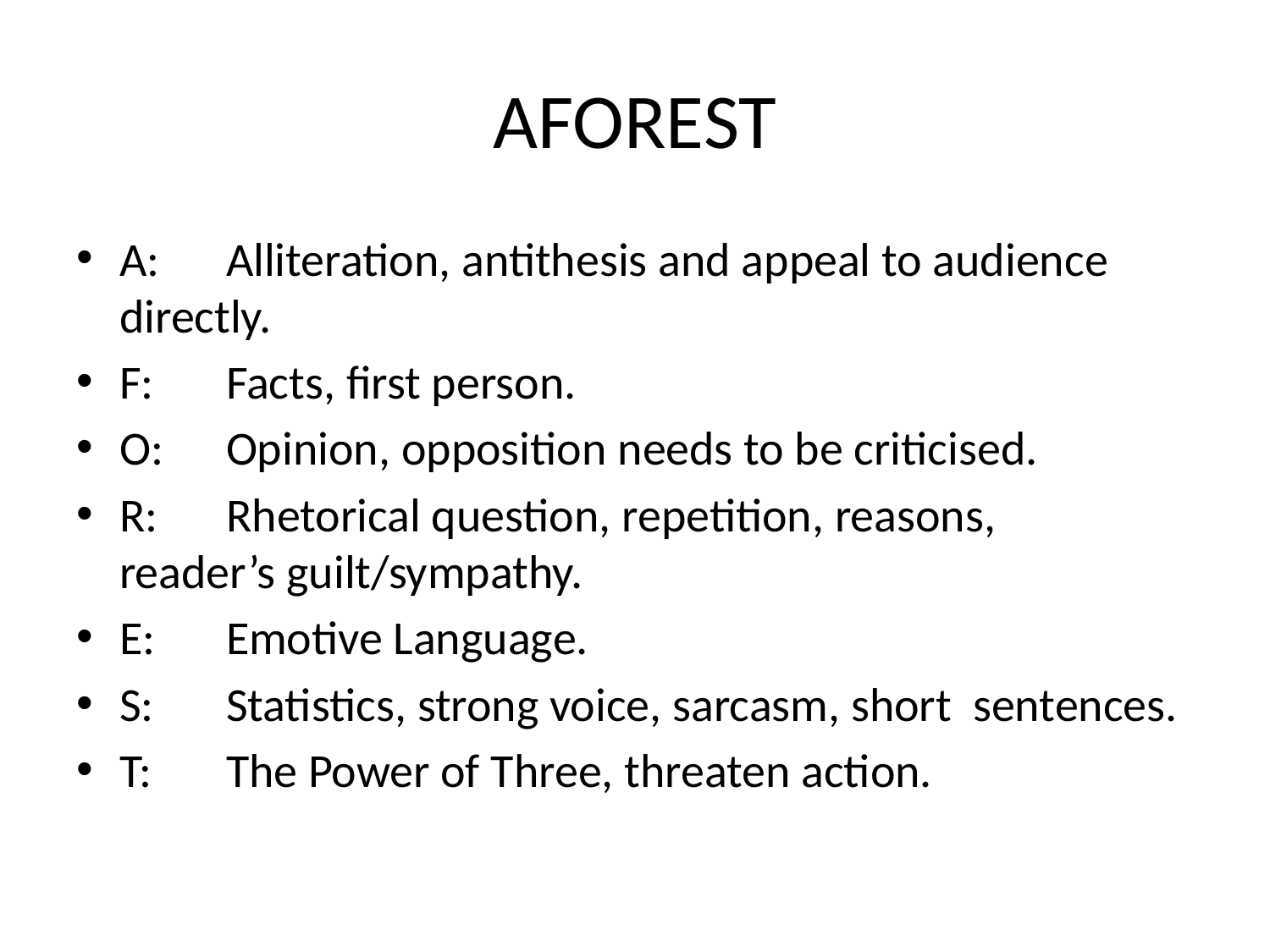

# AFOREST
A:	Alliteration, antithesis and appeal to audience directly.
F:	Facts, first person.
O:	Opinion, opposition needs to be criticised.
R:	Rhetorical question, repetition, reasons, 	reader’s guilt/sympathy.
E:	Emotive Language.
S:	Statistics, strong voice, sarcasm, short 	sentences.
T:	The Power of Three, threaten action.